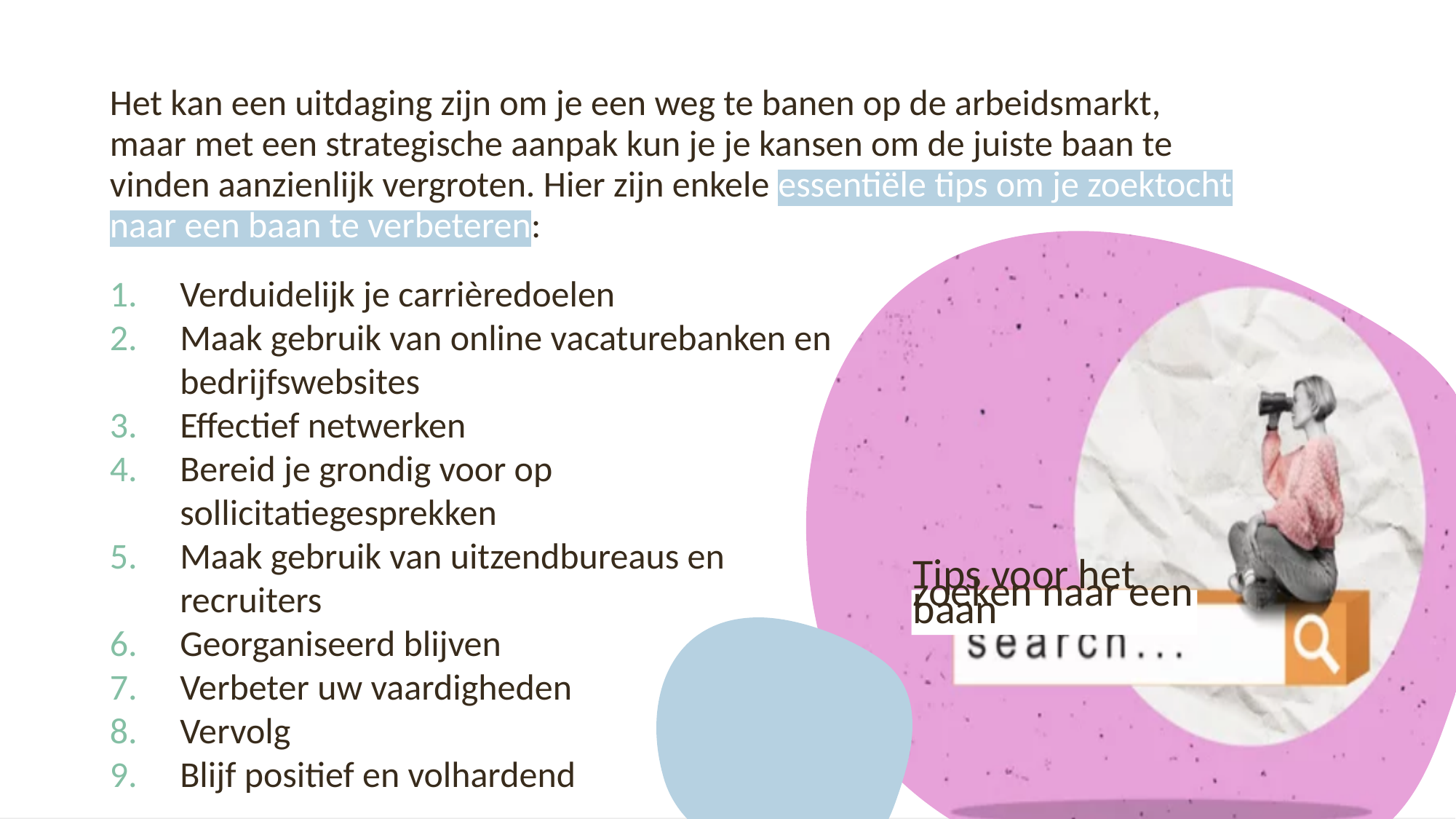

Het kan een uitdaging zijn om je een weg te banen op de arbeidsmarkt, maar met een strategische aanpak kun je je kansen om de juiste baan te vinden aanzienlijk vergroten. Hier zijn enkele essentiële tips om je zoektocht naar een baan te verbeteren:

Verduidelijk je carrièredoelen
Maak gebruik van online vacaturebanken en bedrijfswebsites
Effectief netwerken
Bereid je grondig voor op sollicitatiegesprekken
Maak gebruik van uitzendbureaus en recruiters
Georganiseerd blijven
Verbeter uw vaardigheden
Vervolg
Blijf positief en volhardend

Tips voor het zoeken naar een baan